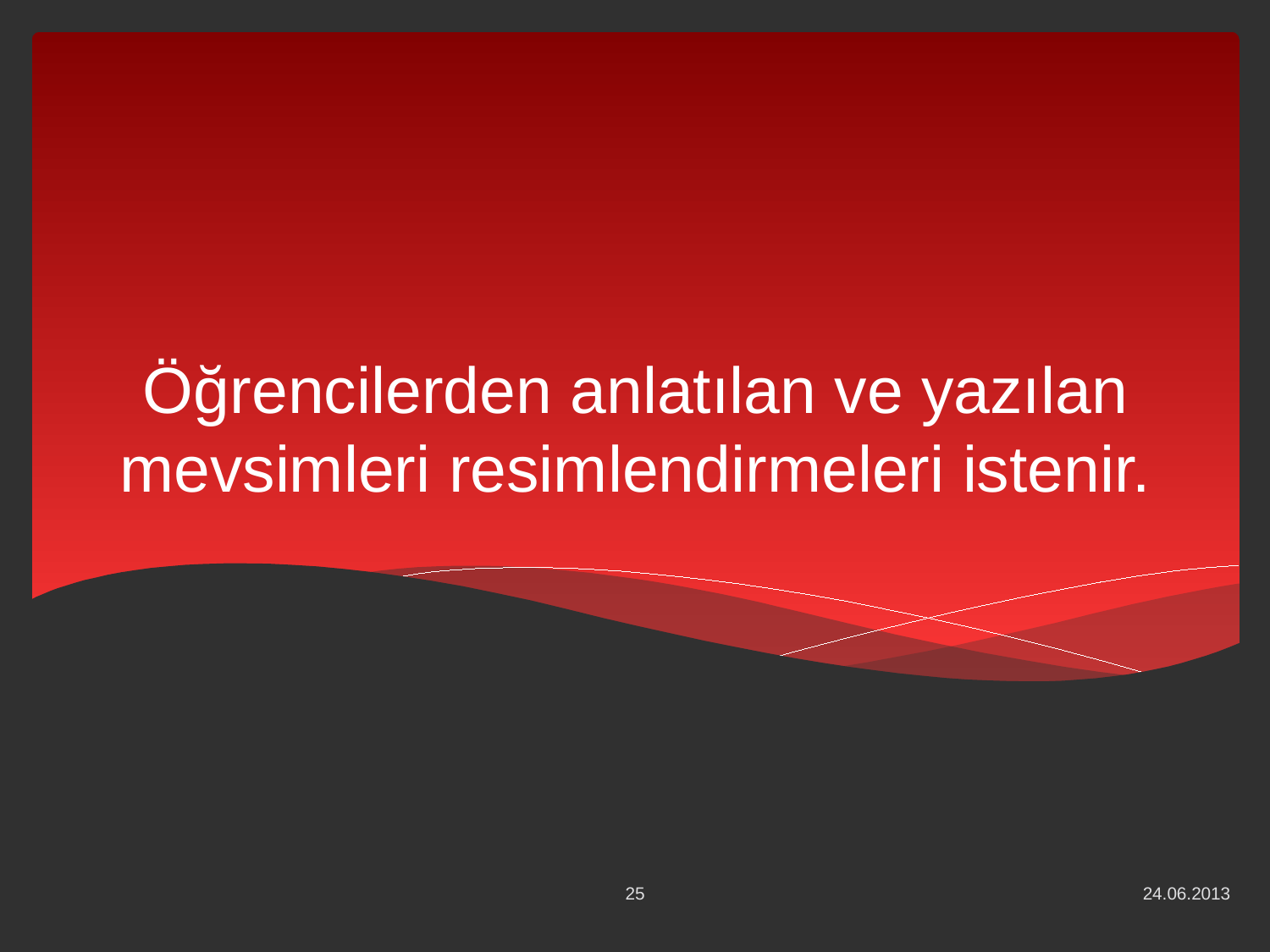

# Öğrencilerden anlatılan ve yazılan mevsimleri resimlendirmeleri istenir.
25
24.06.2013